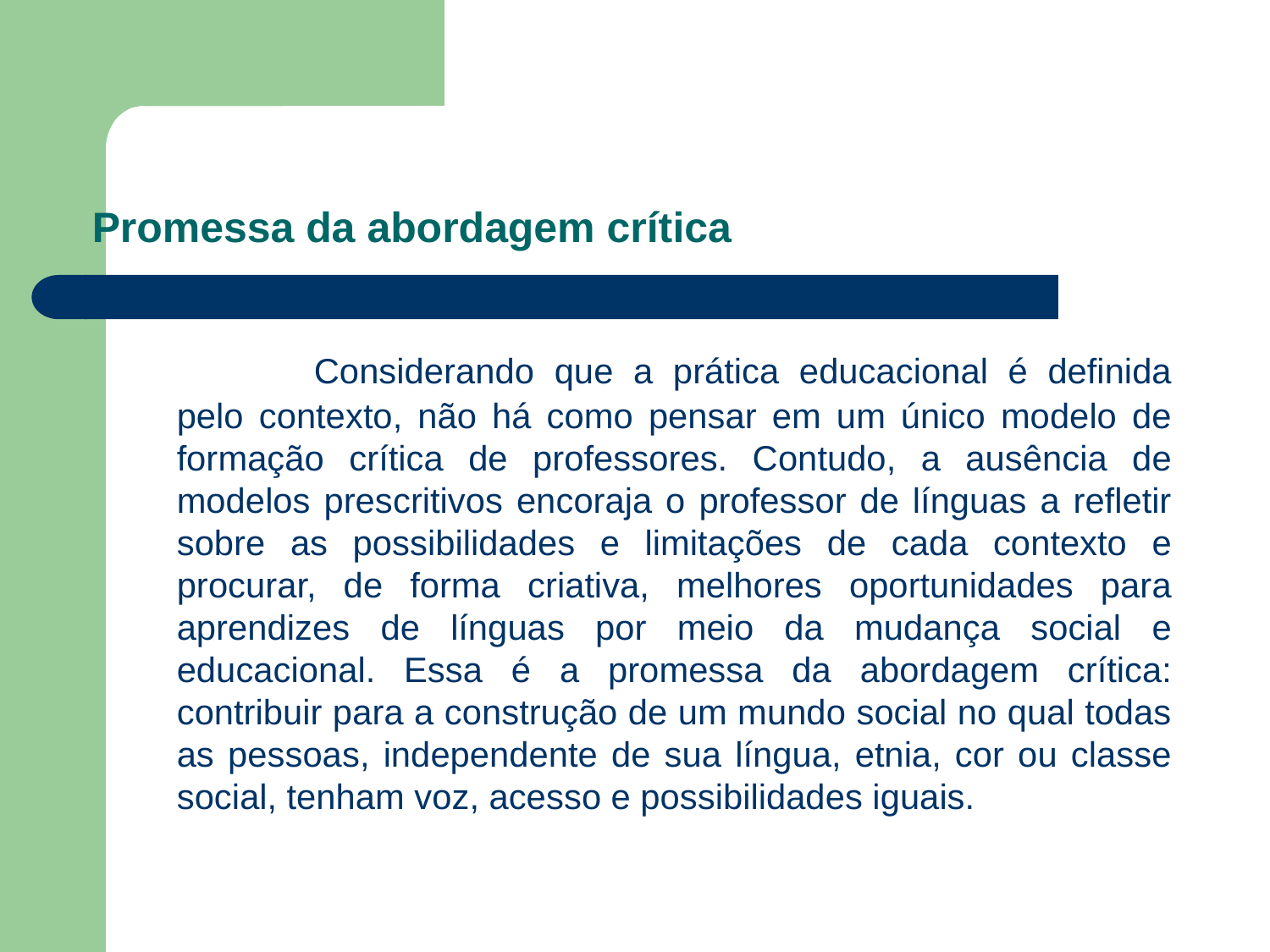

# Promessa da abordagem crítica
	 	Considerando que a prática educacional é definida pelo contexto, não há como pensar em um único modelo de formação crítica de professores. Contudo, a ausência de modelos prescritivos encoraja o professor de línguas a refletir sobre as possibilidades e limitações de cada contexto e procurar, de forma criativa, melhores oportunidades para aprendizes de línguas por meio da mudança social e educacional. Essa é a promessa da abordagem crítica: contribuir para a construção de um mundo social no qual todas as pessoas, independente de sua língua, etnia, cor ou classe social, tenham voz, acesso e possibilidades iguais.